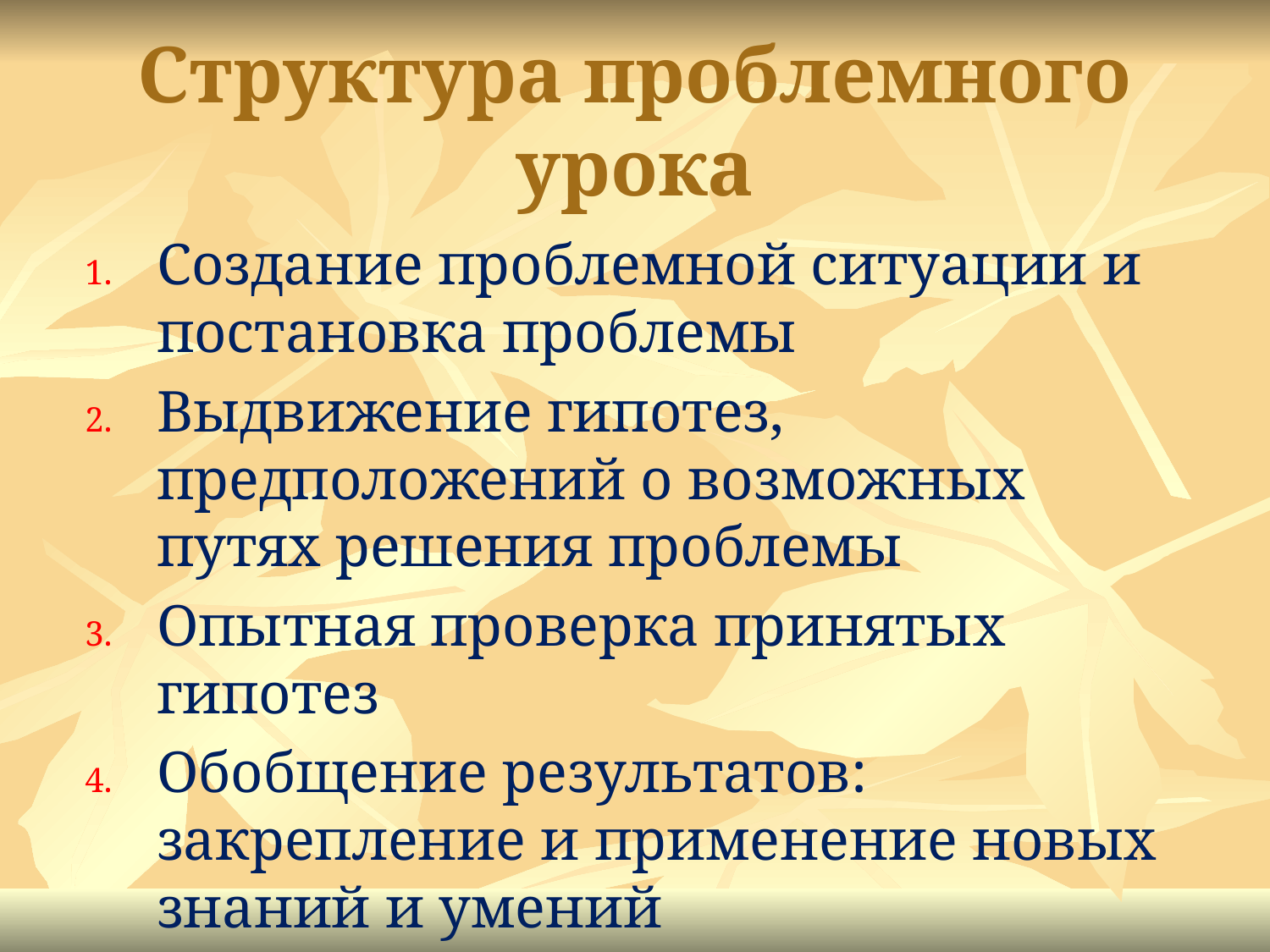

# Структура проблемного урока
Создание проблемной ситуации и постановка проблемы
Выдвижение гипотез, предположений о возможных путях решения проблемы
Опытная проверка принятых гипотез
Обобщение результатов: закрепление и применение новых знаний и умений